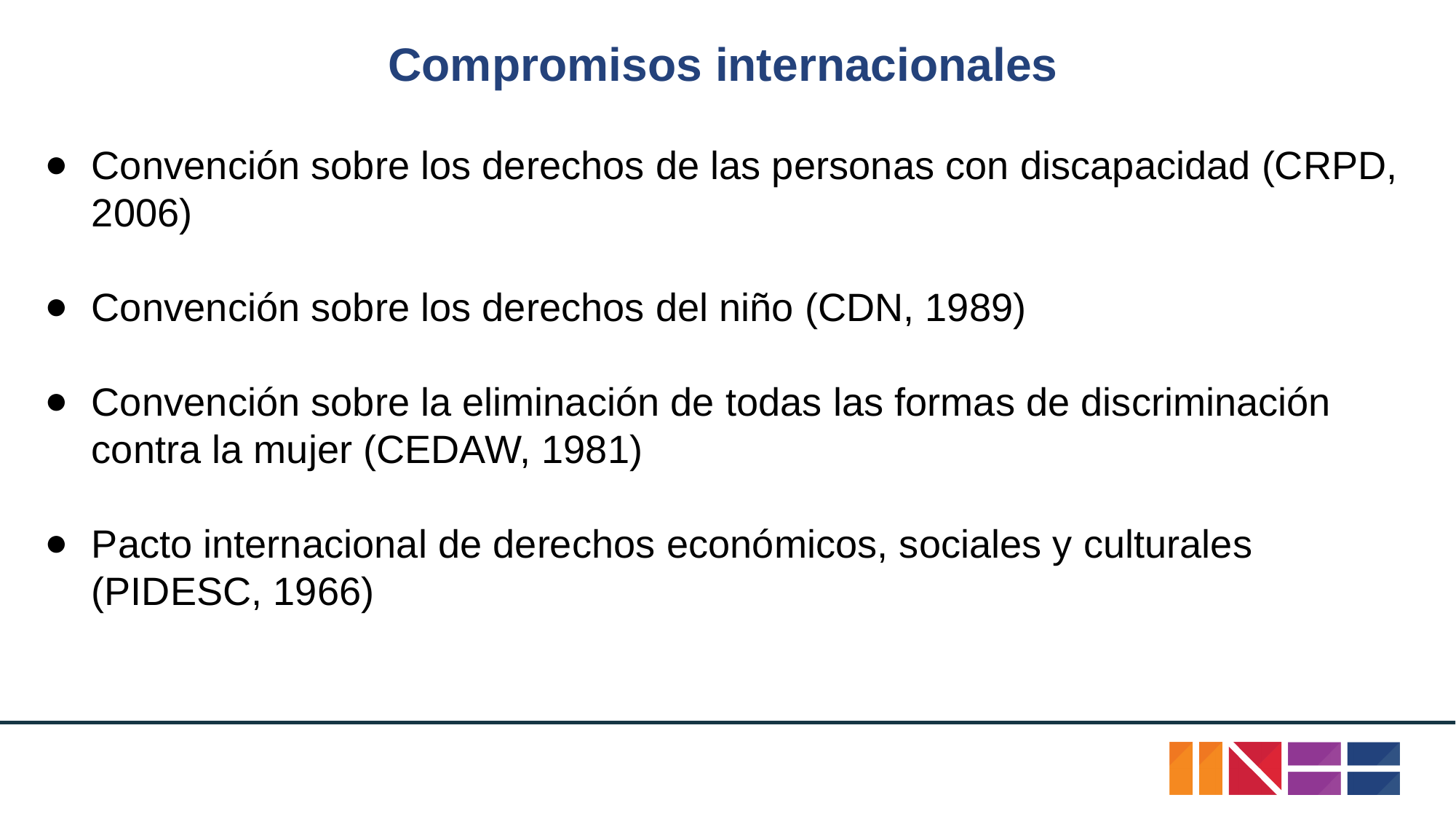

# Compromisos internacionales
Convención sobre los derechos de las personas con discapacidad (CRPD, 2006)

Convención sobre los derechos del niño (CDN, 1989)

Convención sobre la eliminación de todas las formas de discriminación contra la mujer (CEDAW, 1981)

Pacto internacional de derechos económicos, sociales y culturales (PIDESC, 1966)